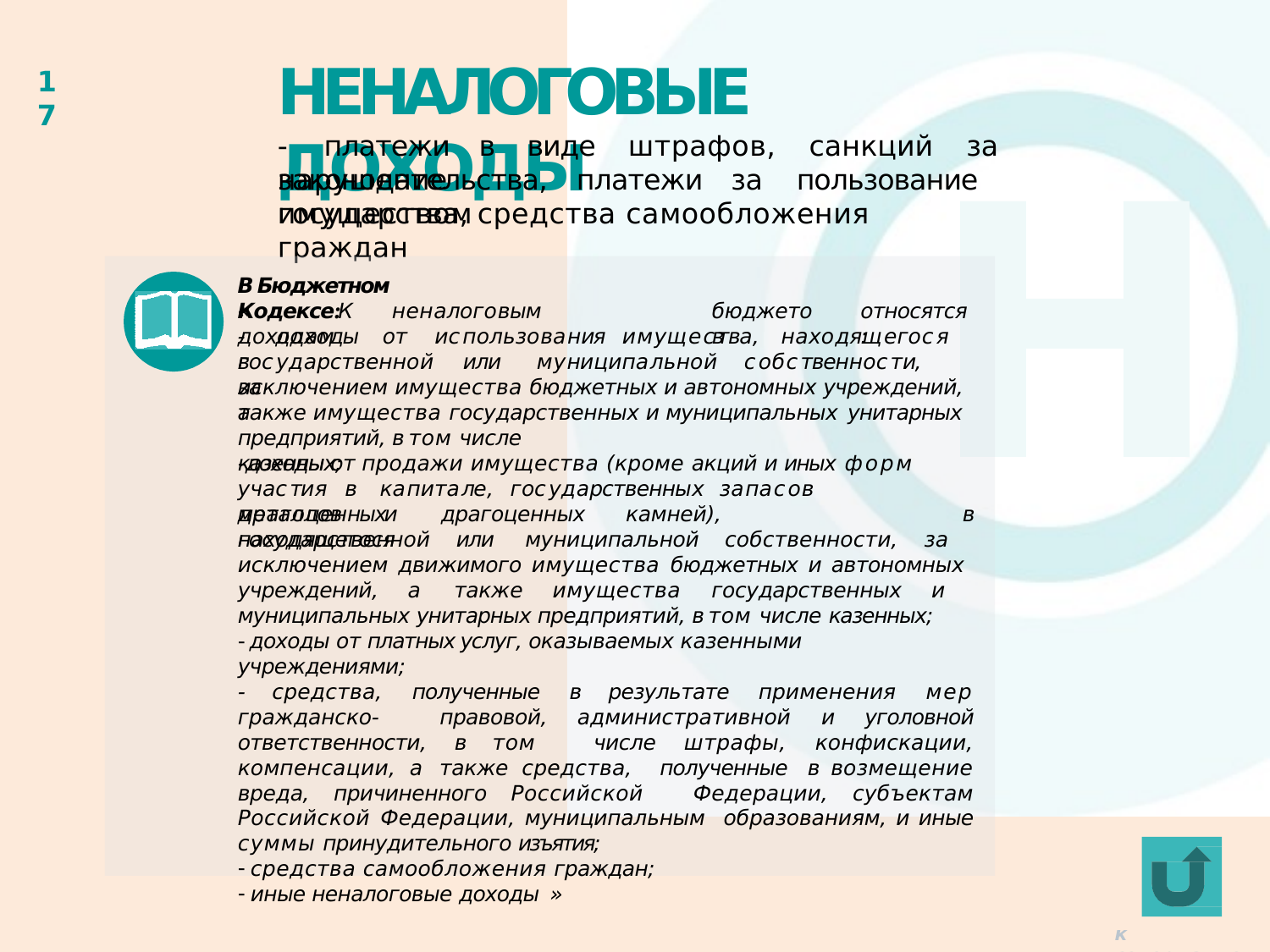

# НЕНАЛОГОВЫЕ ДОХОДЫ
17
Н
-	платежи	в	виде	штрафов,	санкций	за	нарушение
законодательства,	платежи	за	пользование	имуществом
государства, средства самообложения граждан

В Бюджетном Кодексе:

«	-	К	неналоговым	доходам
бюджетов
относятся:
-	доходы	от	использования	имущества,	находящегося	в
государственной	или	муниципальной	собственности,	за
исключением имущества бюджетных и автономных учреждений, а
также имущества государственных и муниципальных унитарных
предприятий, в том числе казенных;
-доходы от продажи имущества (кроме акций и иных форм
участия	в	капитале,	государственных	запасов	драгоценных
металлов	и	драгоценных	камней),	находящегося
в
государственной или муниципальной собственности, за  исключением движимого имущества бюджетных и автономных  учреждений, а также имущества государственных и  муниципальных унитарных предприятий, в том числе казенных;
- доходы от платных услуг, оказываемых казенными учреждениями;
- средства, полученные в результате применения мер гражданско-  правовой, административной и уголовной ответственности, в том  числе штрафы, конфискации, компенсации, а также средства,  полученные в возмещение вреда, причиненного Российской  Федерации, субъектам Российской Федерации, муниципальным  образованиям, и иные суммы принудительного изъятия;
средства самообложения граждан;
иные неналоговые доходы »

к содержанию